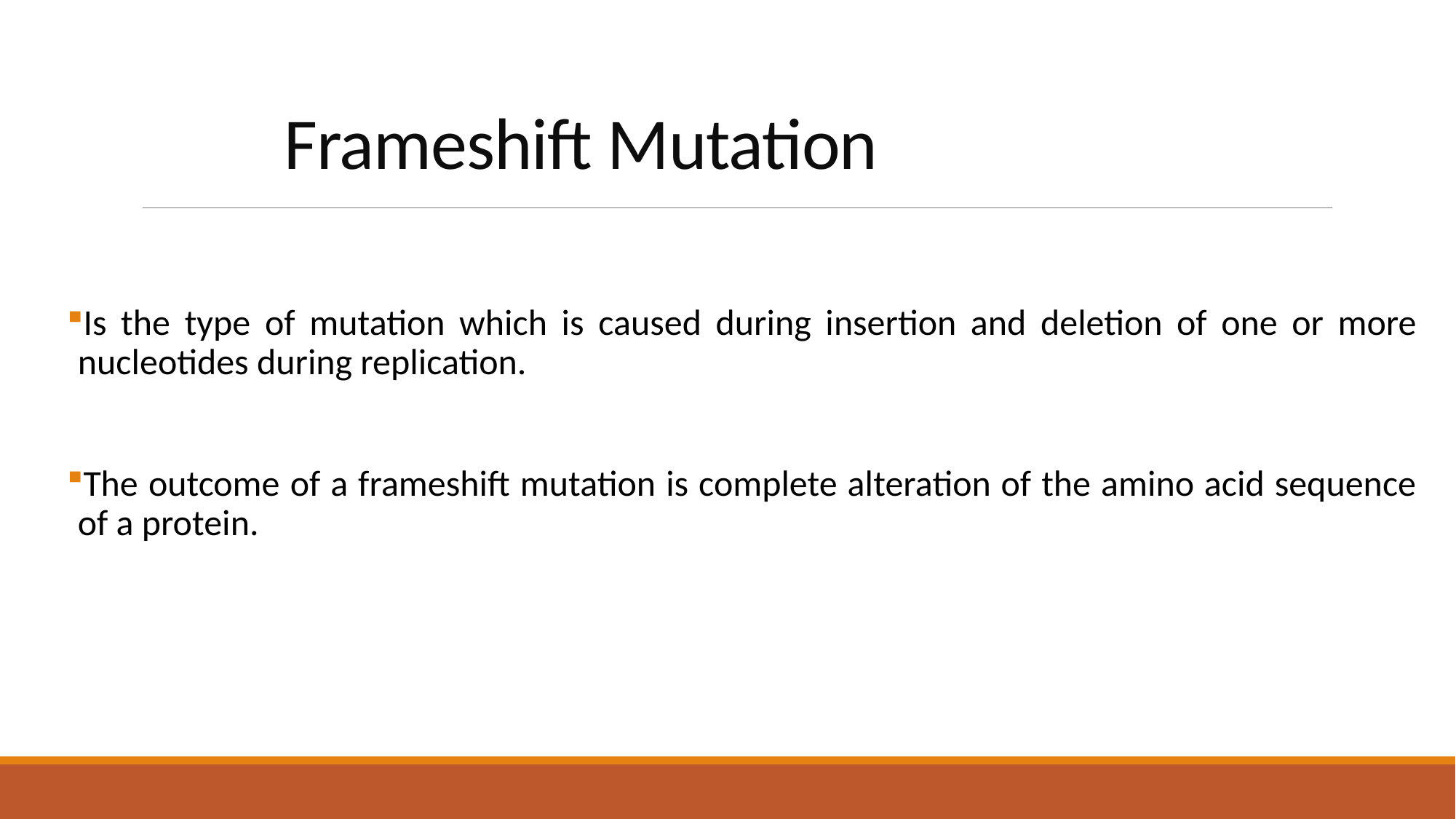

# Frameshift Mutation

Is the type of mutation which is caused during insertion and deletion of one or more nucleotides during replication.

The outcome of a frameshift mutation is complete alteration of the amino acid sequence of a protein.